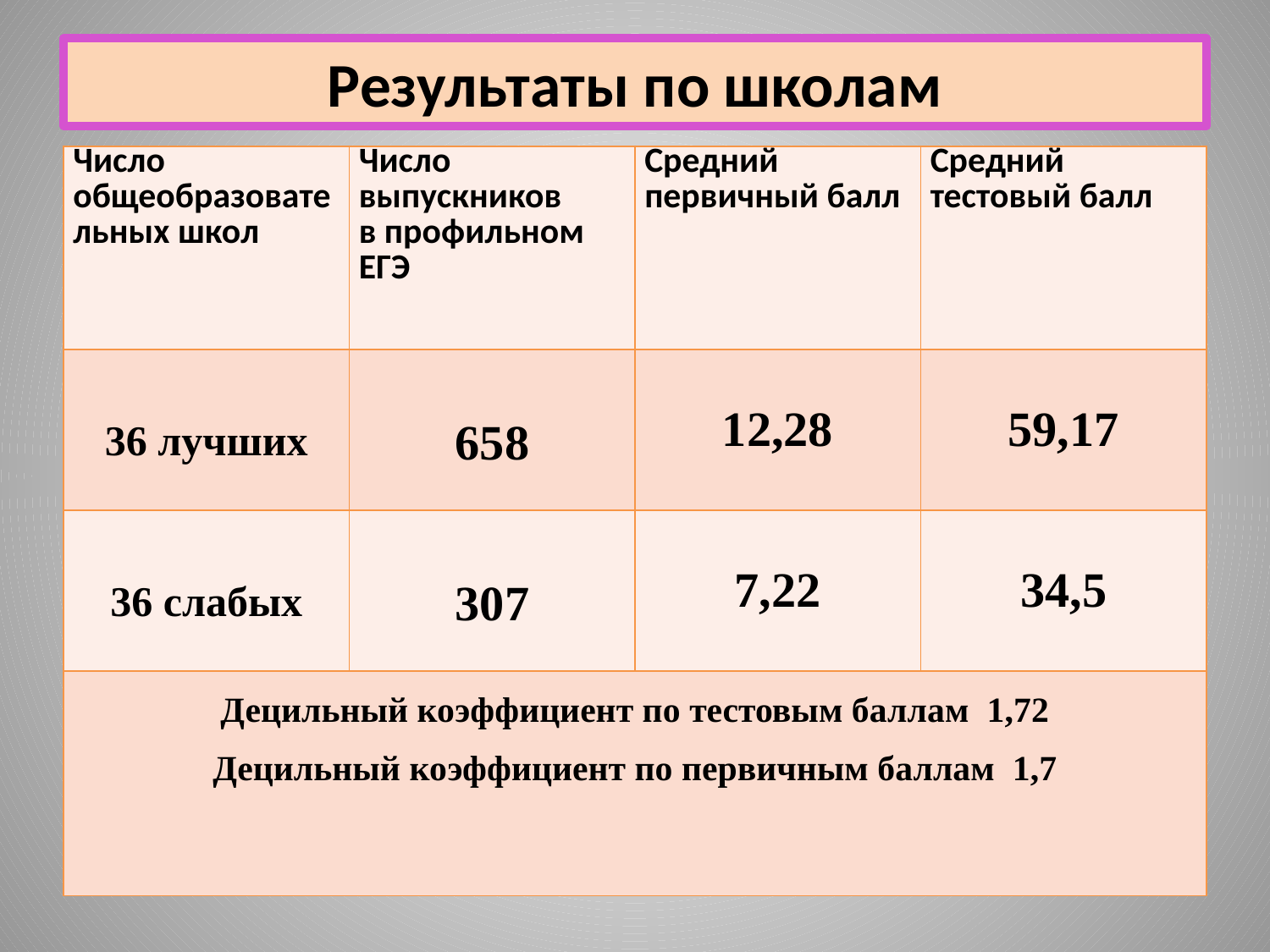

# Результаты по школам
| Число общеобразовательных школ | Число выпускников в профильном ЕГЭ | Средний первичный балл | Средний тестовый балл |
| --- | --- | --- | --- |
| 36 лучших | 658 | 12,28 | 59,17 |
| 36 слабых | 307 | 7,22 | 34,5 |
| Децильный коэффициент по тестовым баллам 1,72 Децильный коэффициент по первичным баллам 1,7 |  |  |  |